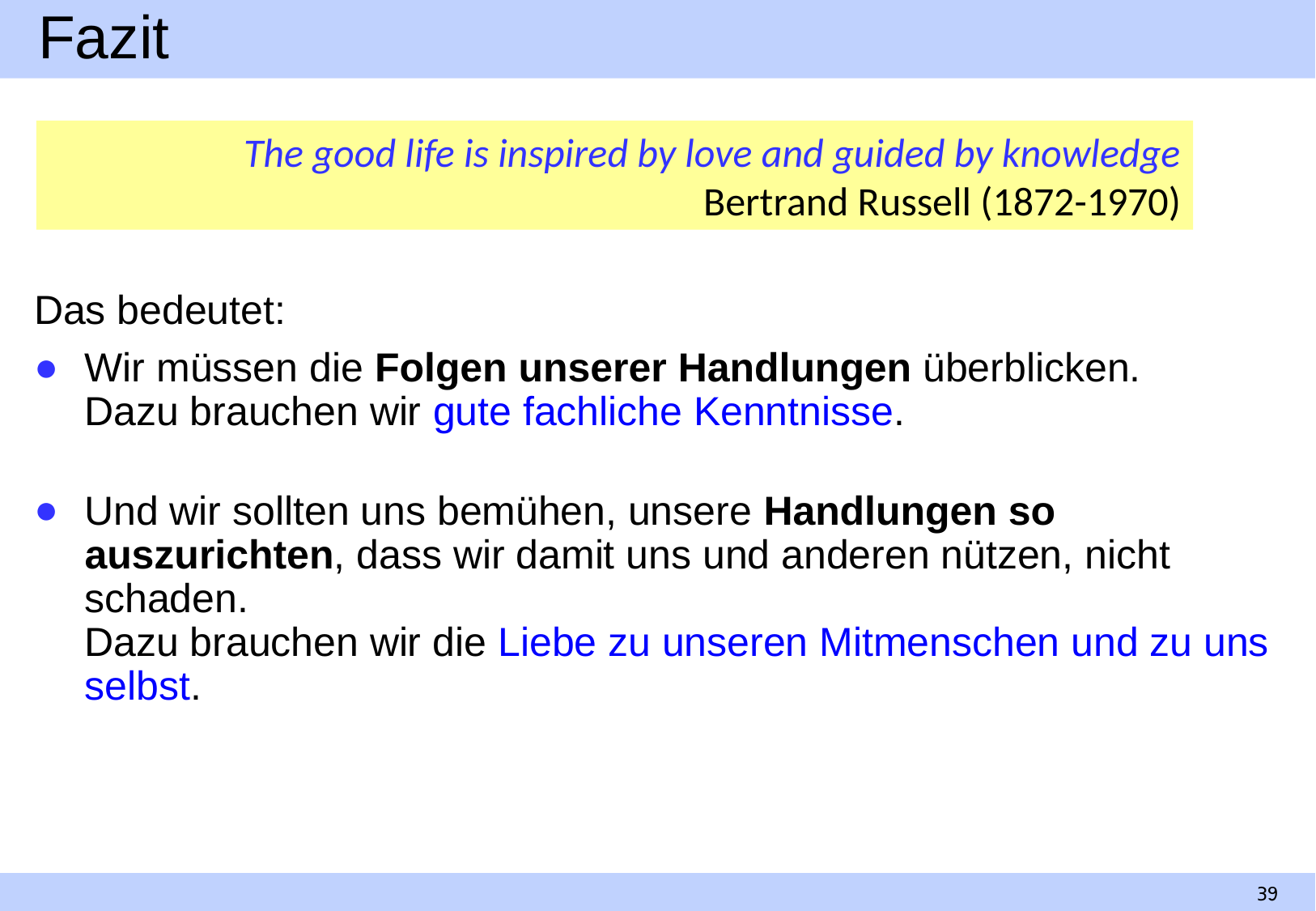

# Fazit
The good life is inspired by love and guided by knowledge
Bertrand Russell (1872-1970)
Das bedeutet:
Wir müssen die Folgen unserer Handlungen überblicken.
Dazu brauchen wir gute fachliche Kenntnisse.
Und wir sollten uns bemühen, unsere Handlungen so auszurichten, dass wir damit uns und anderen nützen, nicht schaden.
Dazu brauchen wir die Liebe zu unseren Mitmenschen und zu uns selbst.
39